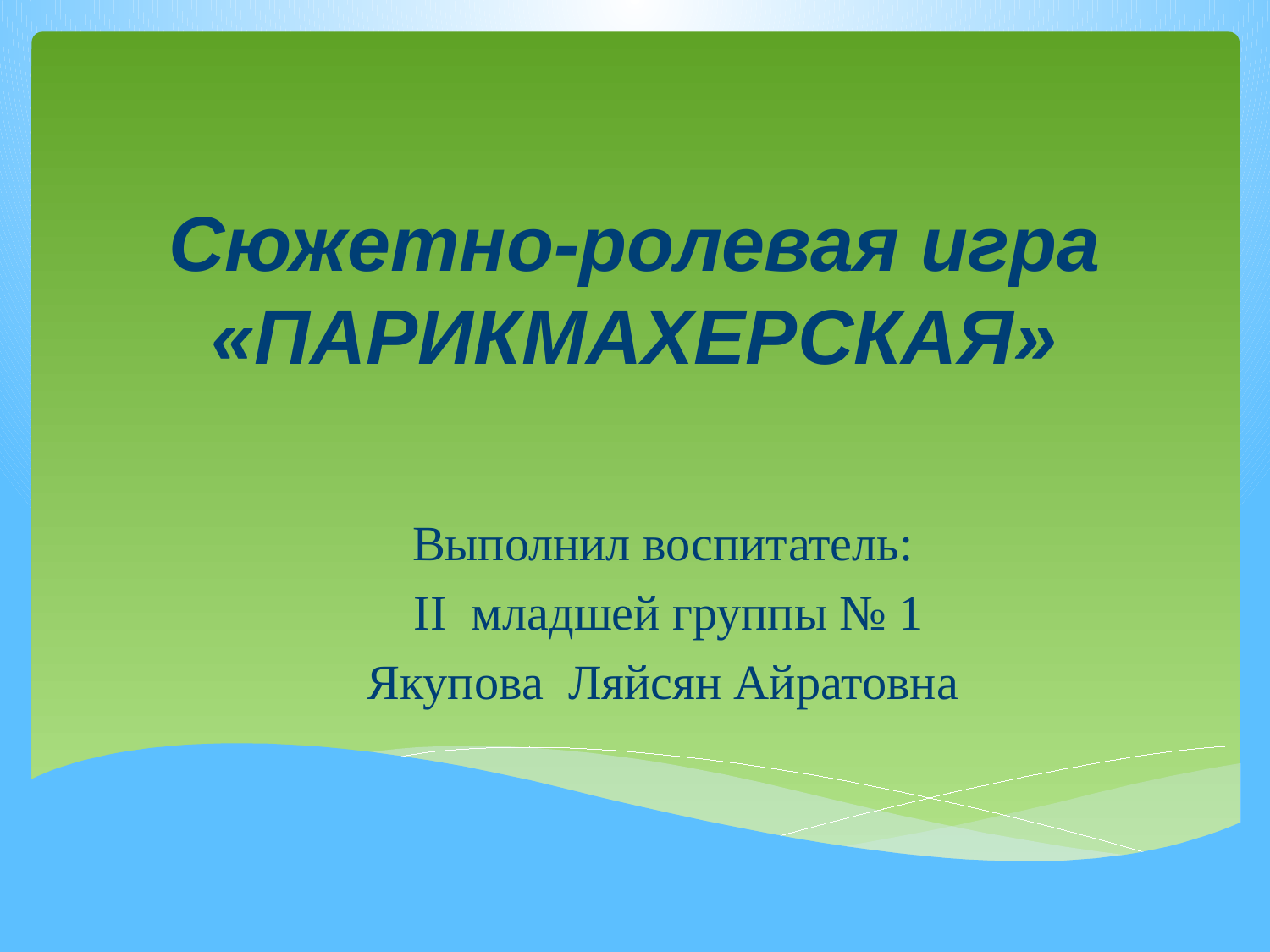

# Сюжетно-ролевая игра «ПАРИКМАХЕРСКАЯ»

Выполнил воспитатель:
 II  младшей группы № 1
Якупова  Ляйсян Айратовна